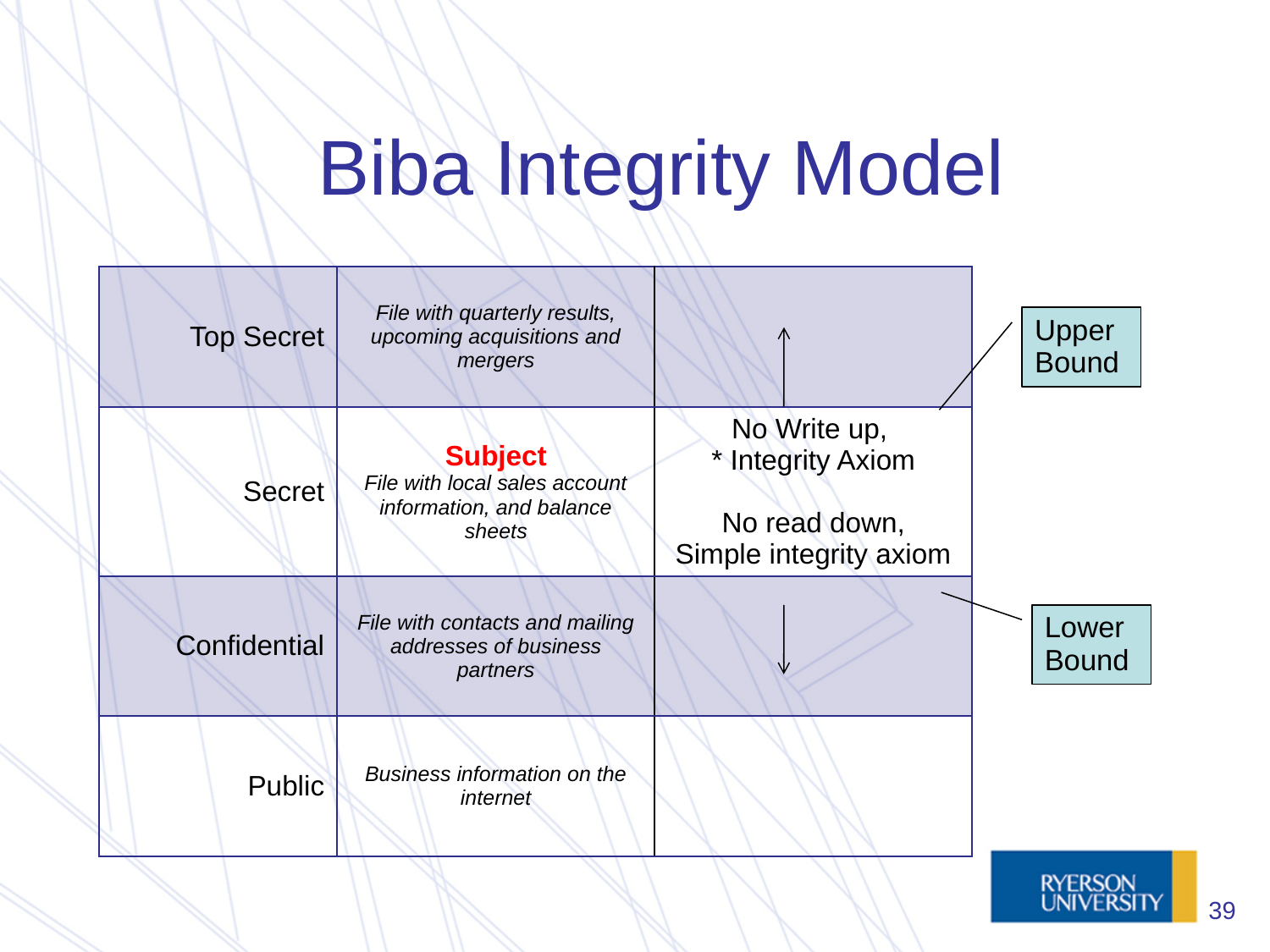

# Biba Integrity Model
| Top Secret | File with quarterly results, upcoming acquisitions and mergers |  |
| --- | --- | --- |
| Secret | Subject File with local sales account information, and balance sheets | No Write up, \* Integrity Axiom No read down, Simple integrity axiom |
| Confidential | File with contacts and mailing addresses of business partners |  |
| Public | Business information on the internet |  |
Upper Bound
Lower Bound
39